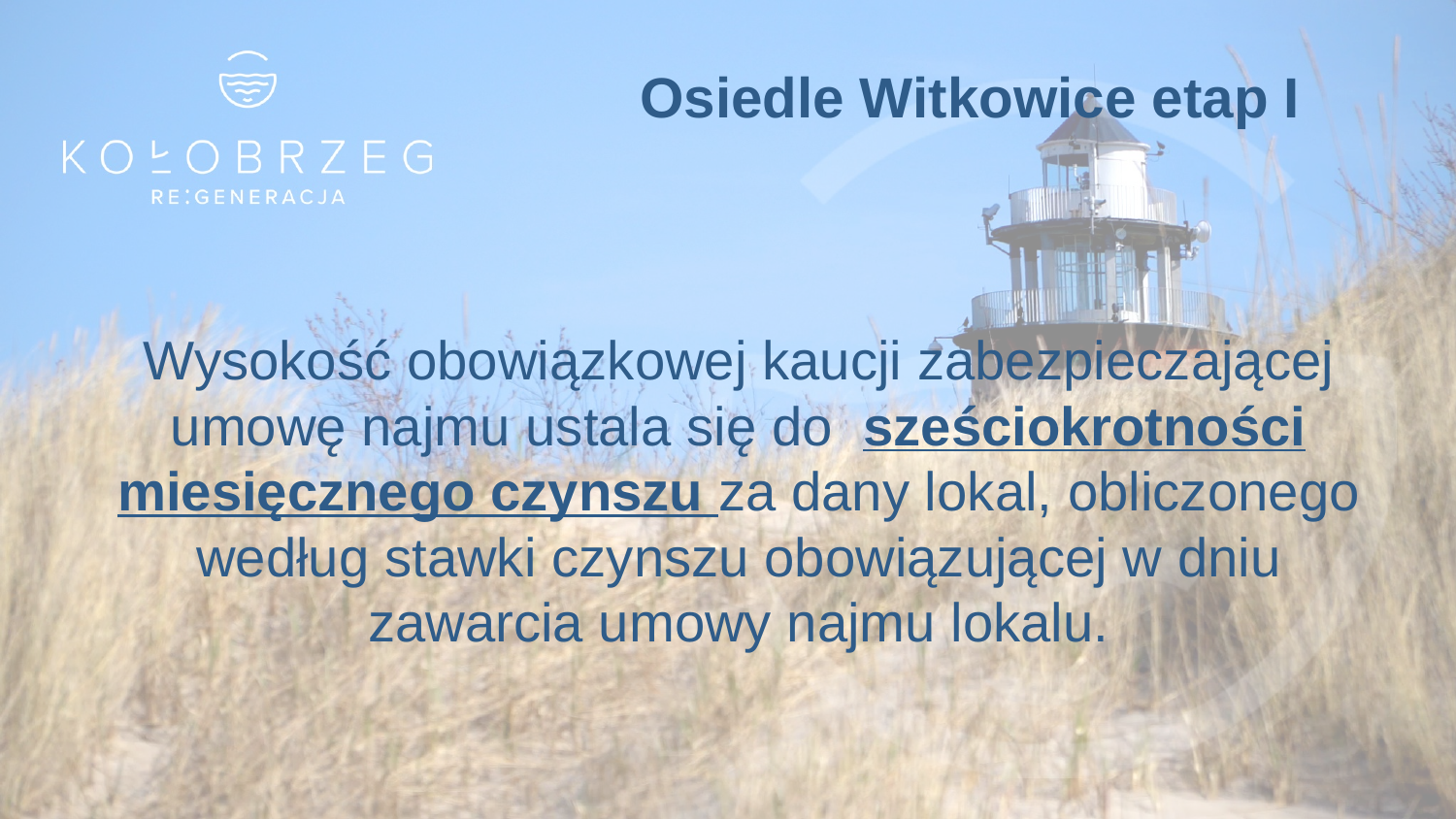

# Osiedle Witkowice etap I

Wysokość obowiązkowej kaucji zabezpieczającej umowę najmu ustala się do  sześciokrotności miesięcznego czynszu za dany lokal, obliczonego według stawki czynszu obowiązującej w dniu zawarcia umowy najmu lokalu.